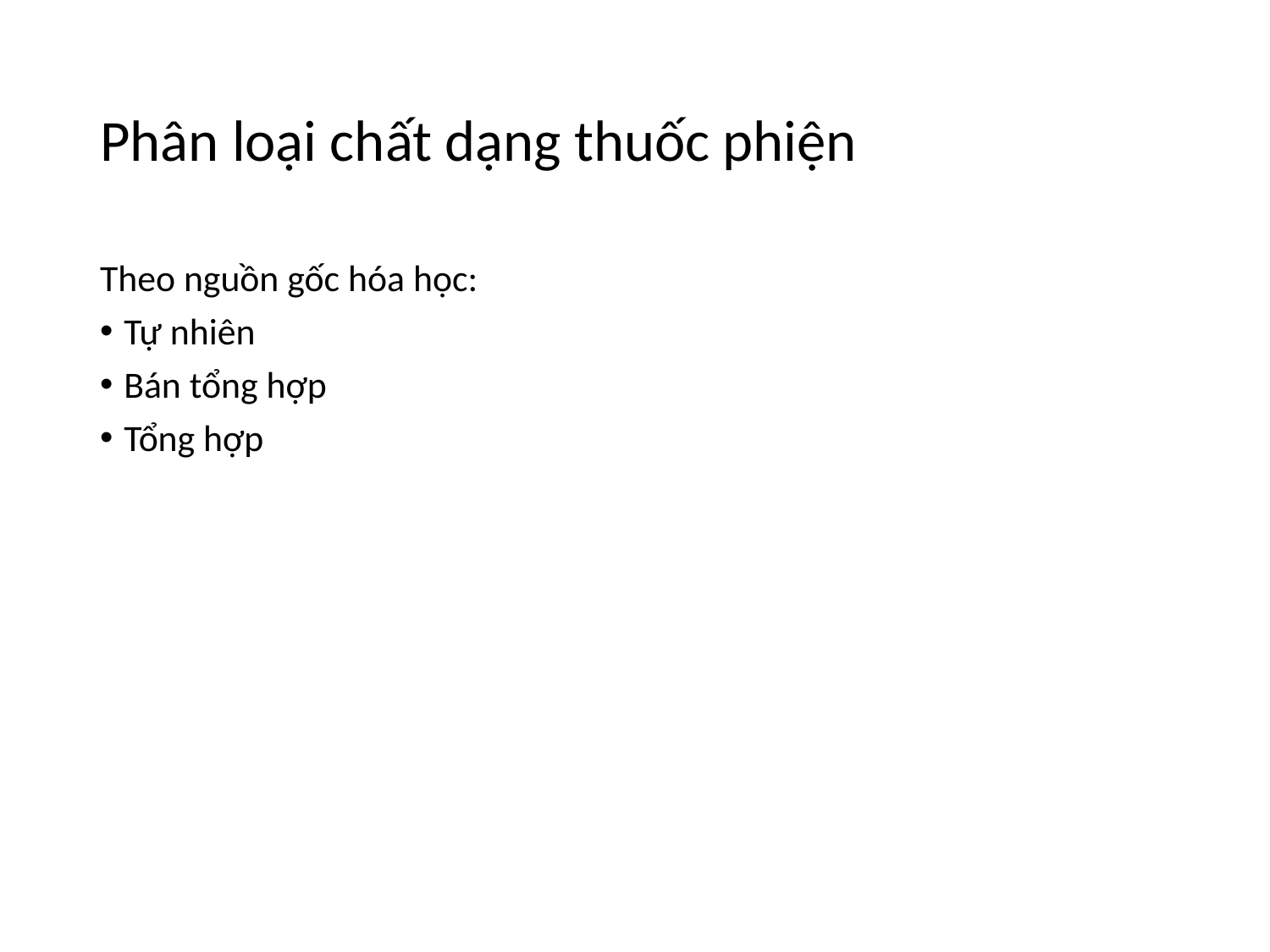

# Phân loại chất dạng thuốc phiện
Theo nguồn gốc hóa học:
Tự nhiên
Bán tổng hợp
Tổng hợp